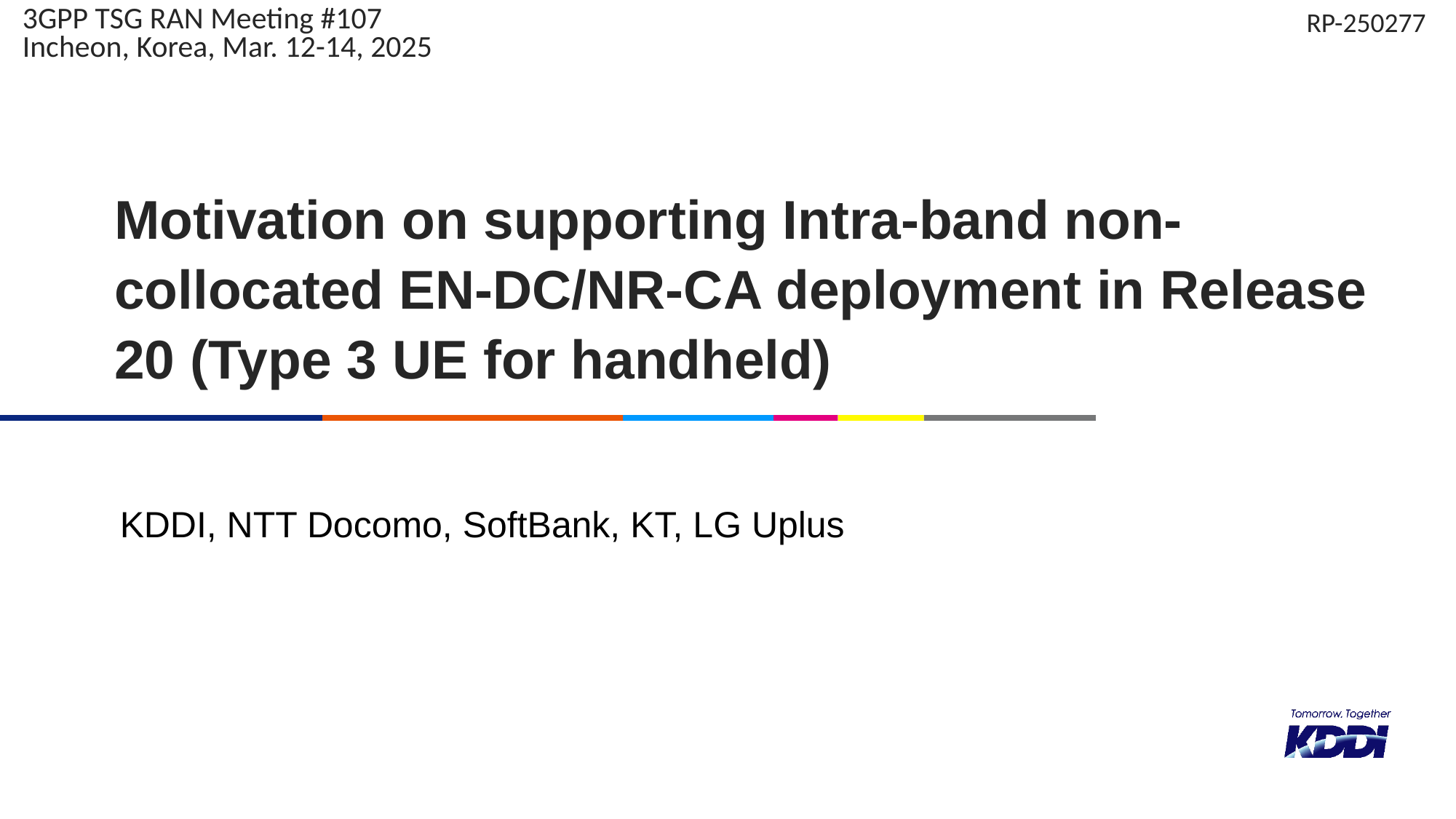

RP-250277
3GPP TSG RAN Meeting #107
Incheon, Korea, Mar. 12-14, 2025
# Motivation on supporting Intra-band non-collocated EN-DC/NR-CA deployment in Release 20 (Type 3 UE for handheld)
KDDI, NTT Docomo, SoftBank, KT, LG Uplus